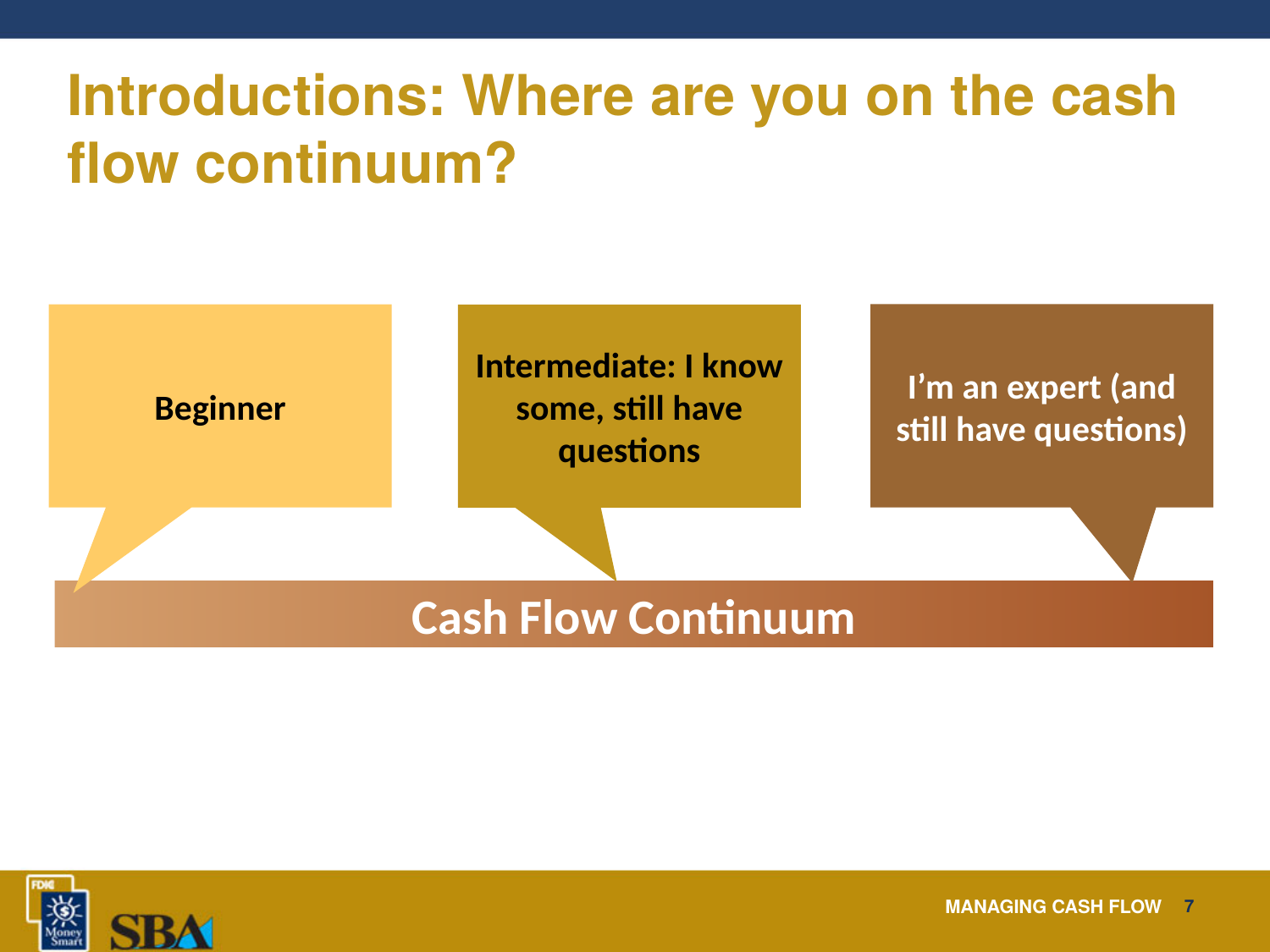

# Introductions: Where are you on the cash flow continuum?
I’m an expert (and still have questions)
Beginner
Intermediate: I know some, still have questions
Cash Flow Continuum